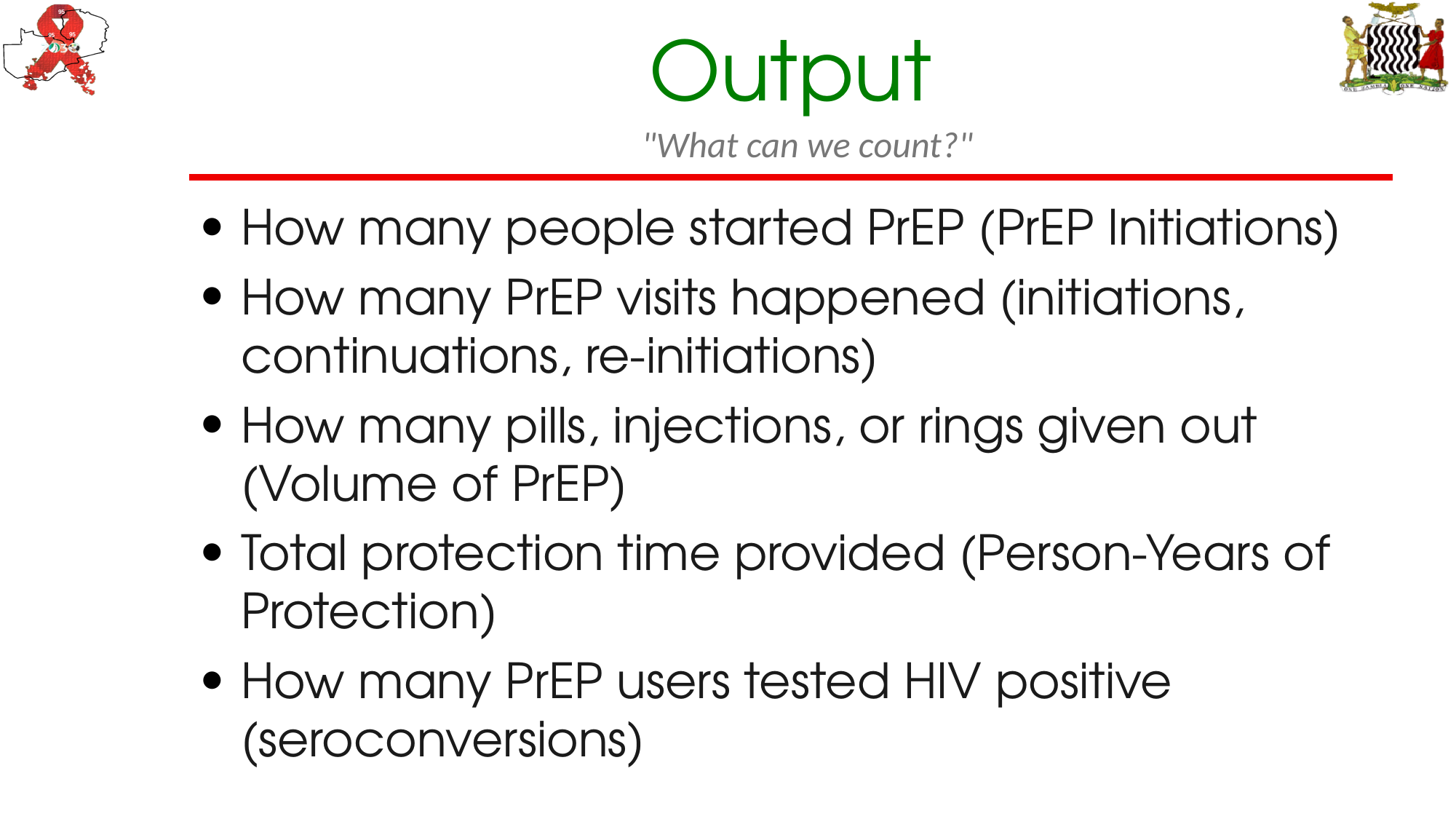

# Output
"What can we count?"
How many people started PrEP (PrEP Initiations)
How many PrEP visits happened (initiations, continuations, re-initiations)
How many pills, injections, or rings given out (Volume of PrEP)
Total protection time provided (Person-Years of Protection)
How many PrEP users tested HIV positive (seroconversions)